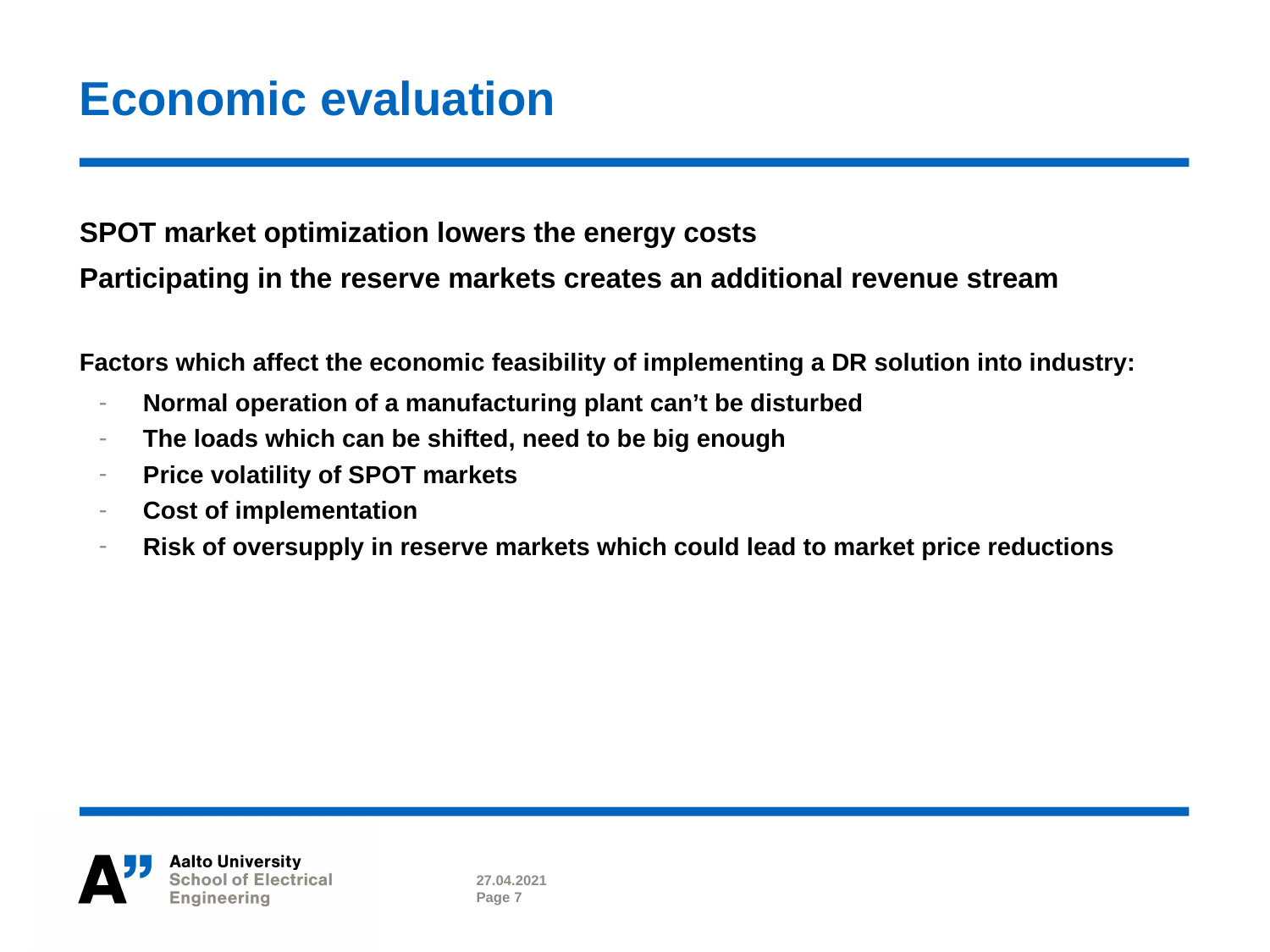

# Economic evaluation
SPOT market optimization lowers the energy costs
Participating in the reserve markets creates an additional revenue stream

Factors which affect the economic feasibility of implementing a DR solution into industry:
Normal operation of a manufacturing plant can’t be disturbed
The loads which can be shifted, need to be big enough
Price volatility of SPOT markets
Cost of implementation
Risk of oversupply in reserve markets which could lead to market price reductions

27.04.2021
Page 7